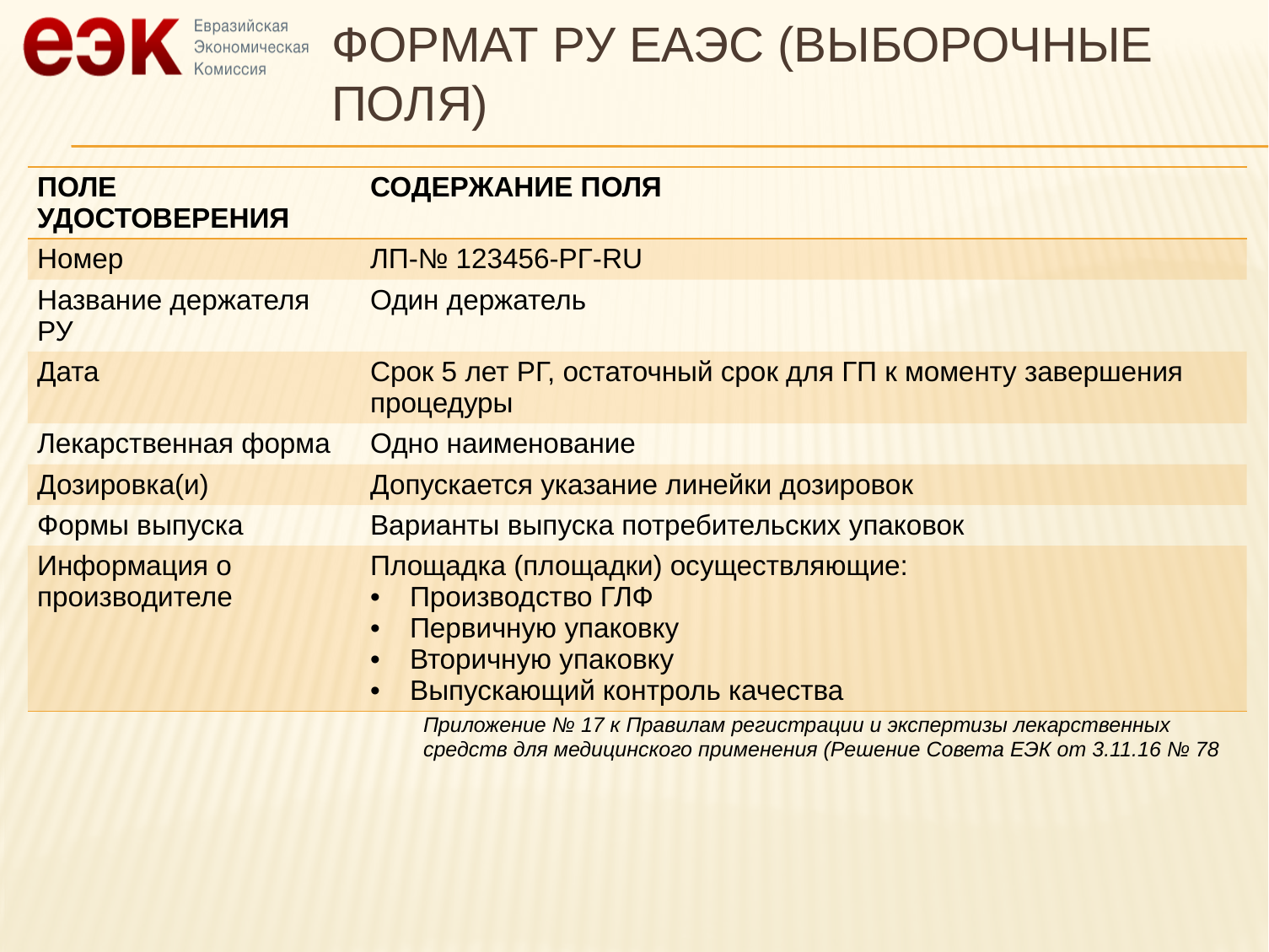

# Формат РУ ЕАЭС (выборочные поля)
| ПОЛЕ УДОСТОВЕРЕНИЯ | СОДЕРЖАНИЕ ПОЛЯ |
| --- | --- |
| Номер | ЛП-№ 123456-РГ-RU |
| Название держателя РУ | Один держатель |
| Дата | Срок 5 лет РГ, остаточный срок для ГП к моменту завершения процедуры |
| Лекарственная форма | Одно наименование |
| Дозировка(и) | Допускается указание линейки дозировок |
| Формы выпуска | Варианты выпуска потребительских упаковок |
| Информация о производителе | Площадка (площадки) осуществляющие: Производство ГЛФ Первичную упаковку Вторичную упаковку Выпускающий контроль качества |
Приложение № 17 к Правилам регистрации и экспертизы лекарственных средств для медицинского применения (Решение Совета ЕЭК от 3.11.16 № 78